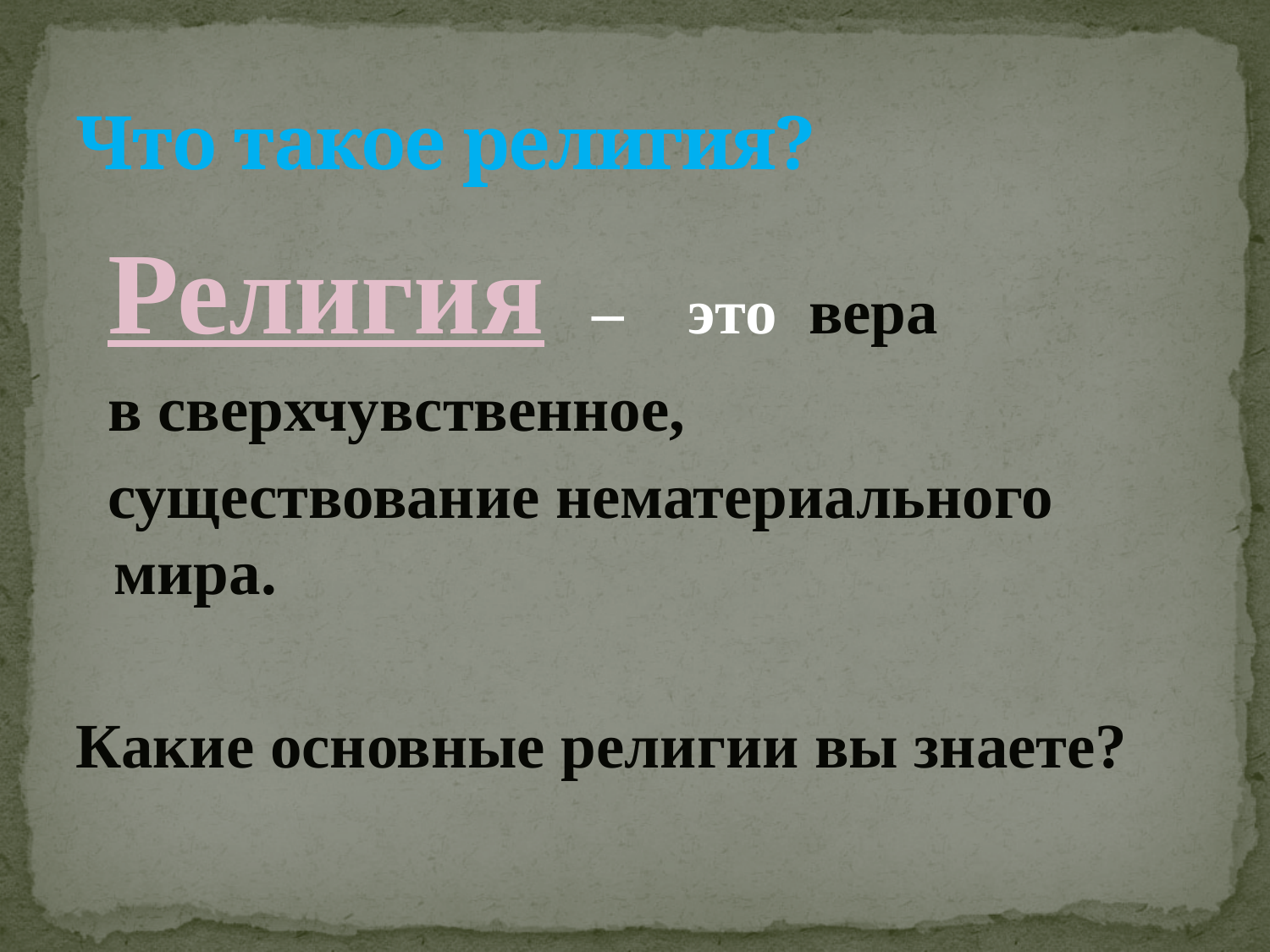

# Что такое религия?
  Религия   –    это  вера
  в сверхчувственное,
  существование нематериального мира.

Какие основные религии вы знаете?